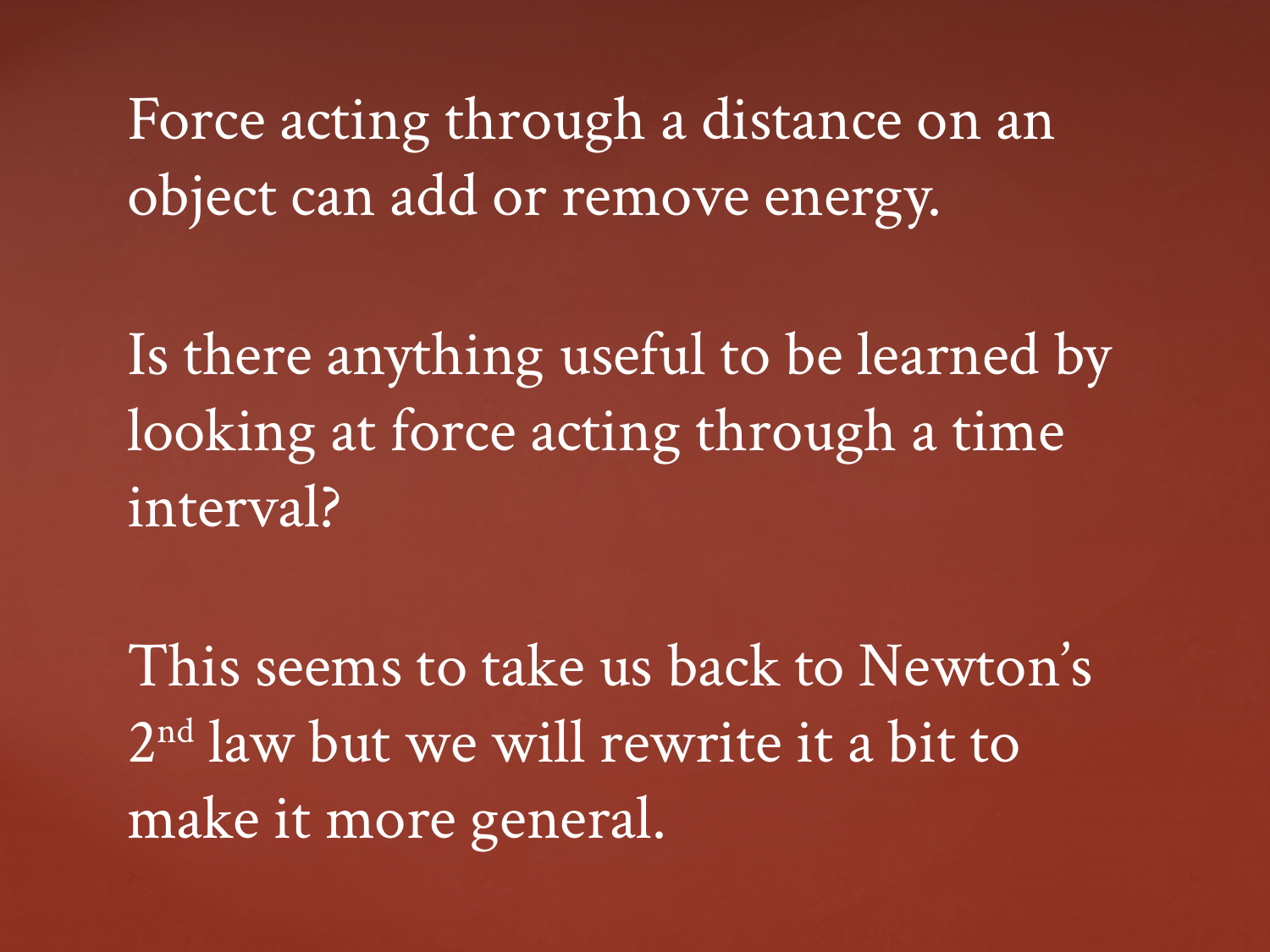

# Force acting through a distance on an object can add or remove energy.
Is there anything useful to be learned by looking at force acting through a time interval?
This seems to take us back to Newton’s 2nd law but we will rewrite it a bit to make it more general.